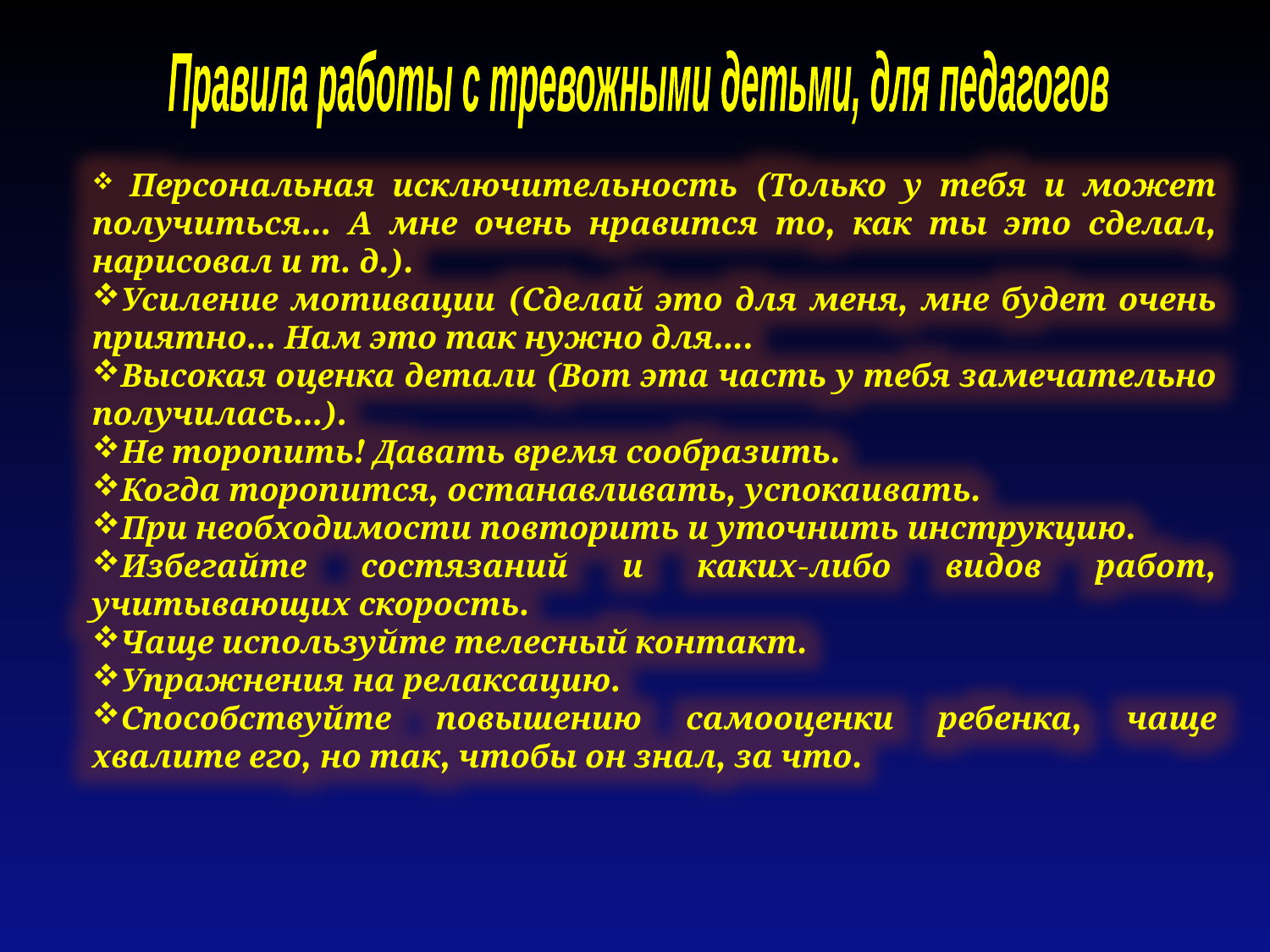

Правила работы с тревожными детьми, для педагогов
 Персональная исключительность (Только у тебя и может получиться… А мне очень нравится то, как ты это сделал, нарисовал и т. д.).
Усиление мотивации (Сделай это для меня, мне будет очень приятно… Нам это так нужно для….
Высокая оценка детали (Вот эта часть у тебя замечательно получилась…).
Не торопить! Давать время сообразить.
Когда торопится, останавливать, успокаивать.
При необходимости повторить и уточнить инструкцию.
Избегайте состязаний и каких-либо видов работ, учитывающих скорость.
Чаще используйте телесный контакт.
Упражнения на релаксацию.
Способствуйте повышению самооценки ребенка, чаще хвалите его, но так, чтобы он знал, за что.